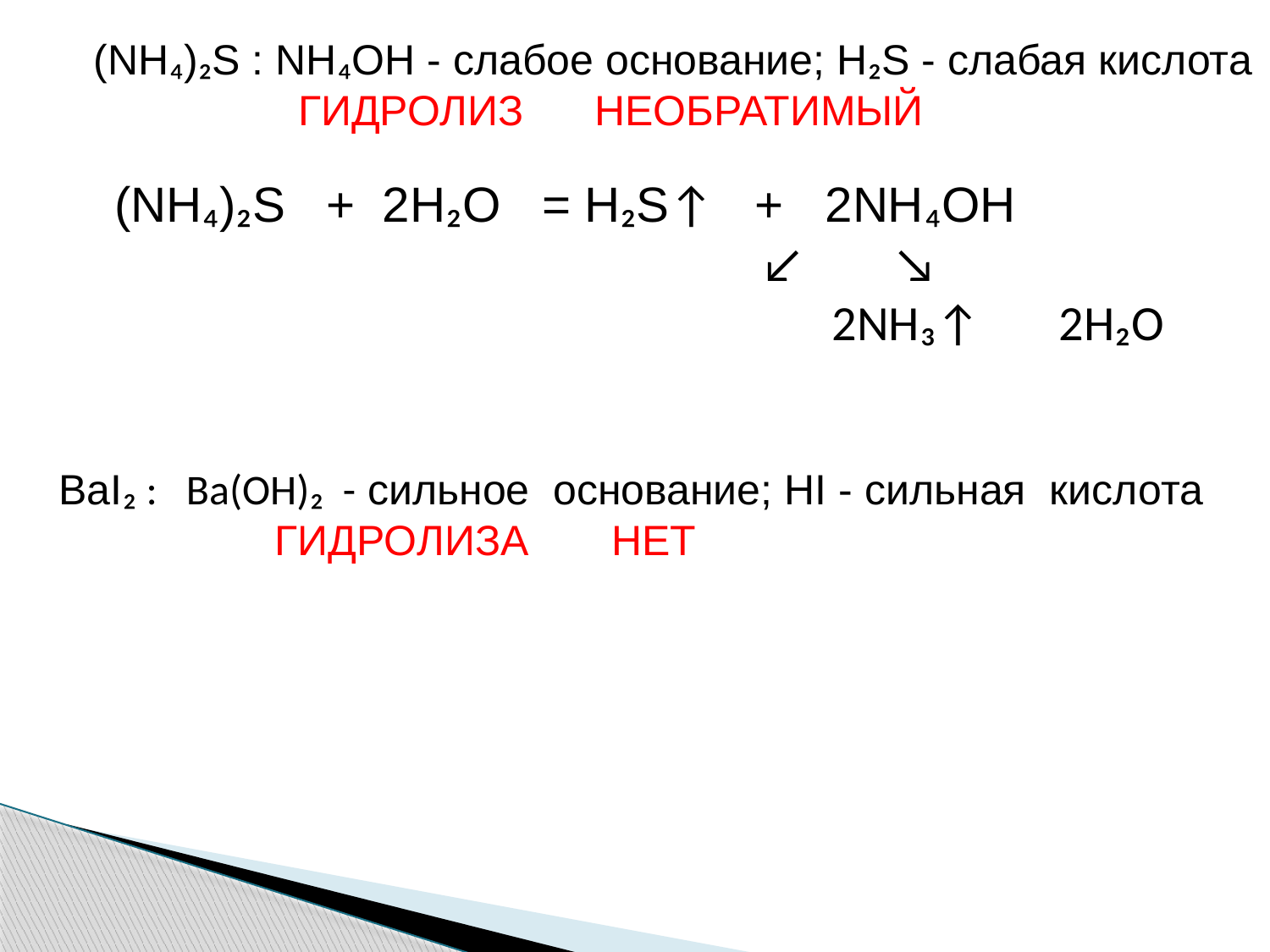

(NH₄)₂S : NH₄OH - слабое основание; H₂S - слабая кислота
                     ГИДРОЛИЗ      НЕОБРАТИМЫЙ
(NH₄)₂S   +  2H₂O   = H₂S↑   +   2NH₄OH
                                               ↙        ↘
                                                                2NH₃↑       2H₂O
 BaI₂ :   Ba(OH)₂  - сильное  основание; HI - сильная  кислота
                   ГИДРОЛИЗА       НЕТ